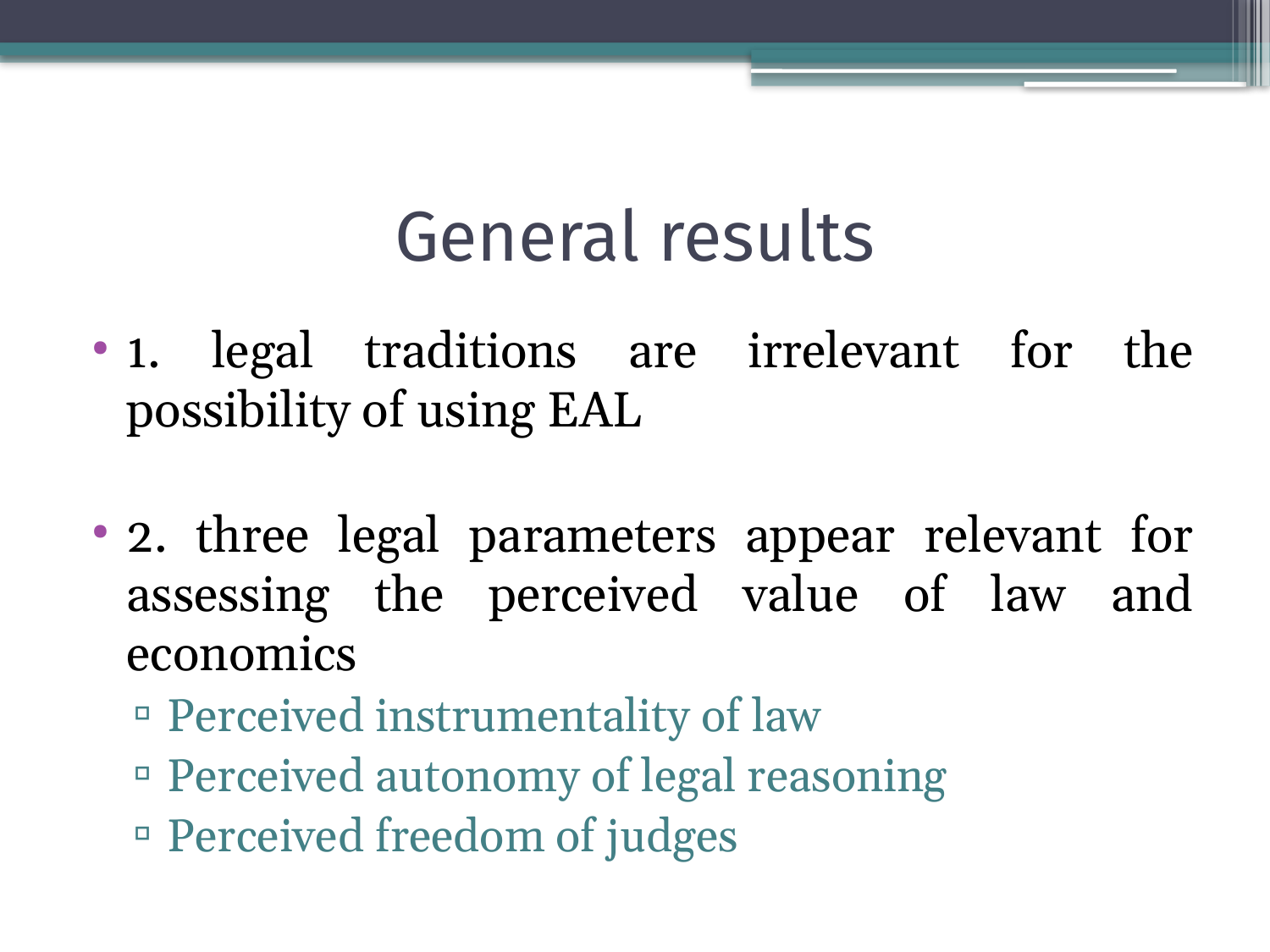

# General results
1. legal traditions are irrelevant for the possibility of using EAL

2. three legal parameters appear relevant for assessing the perceived value of law and economics
Perceived instrumentality of law
Perceived autonomy of legal reasoning
Perceived freedom of judges